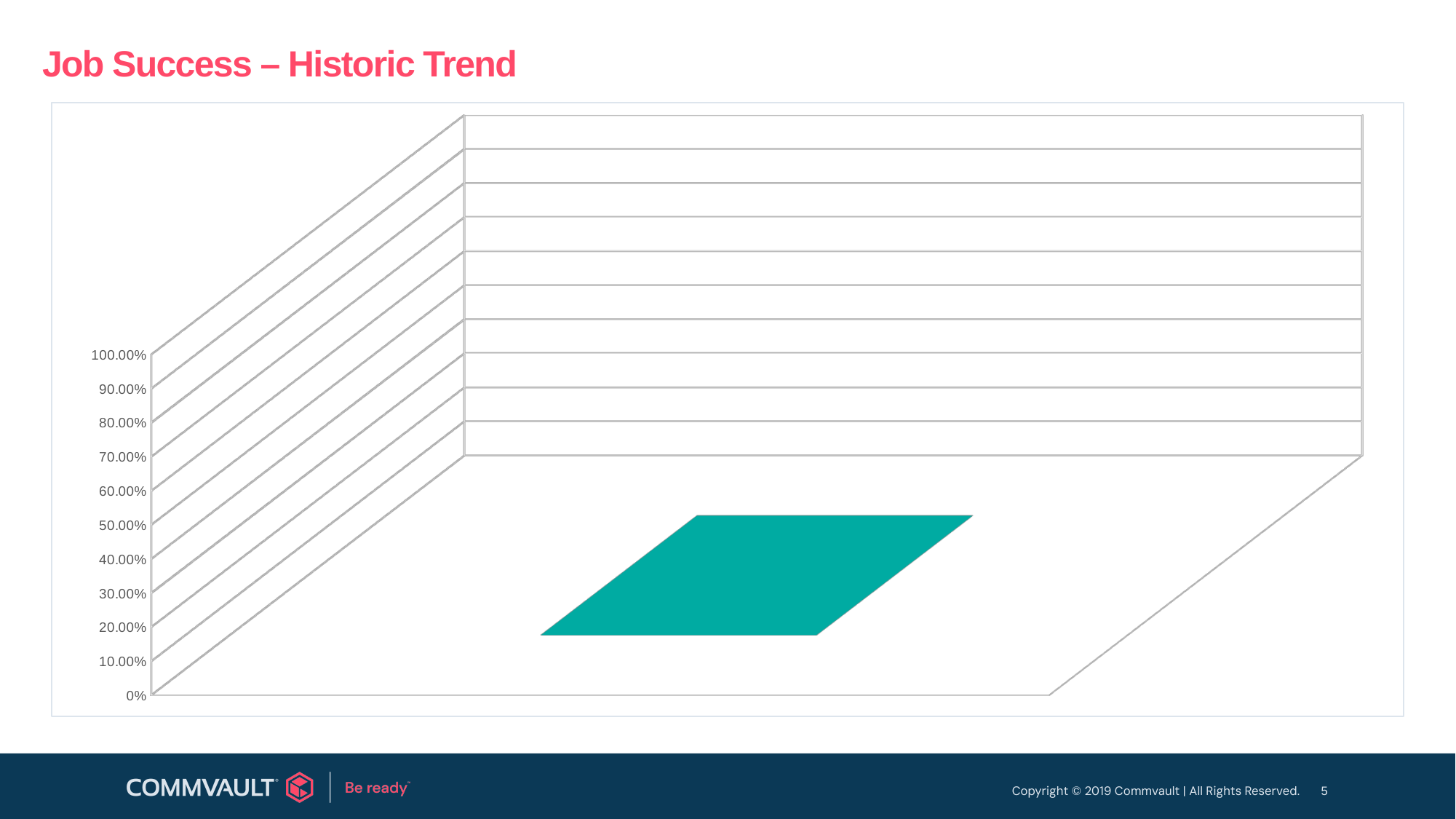

# Job Success – Historic Trend

[unsupported chart]

5